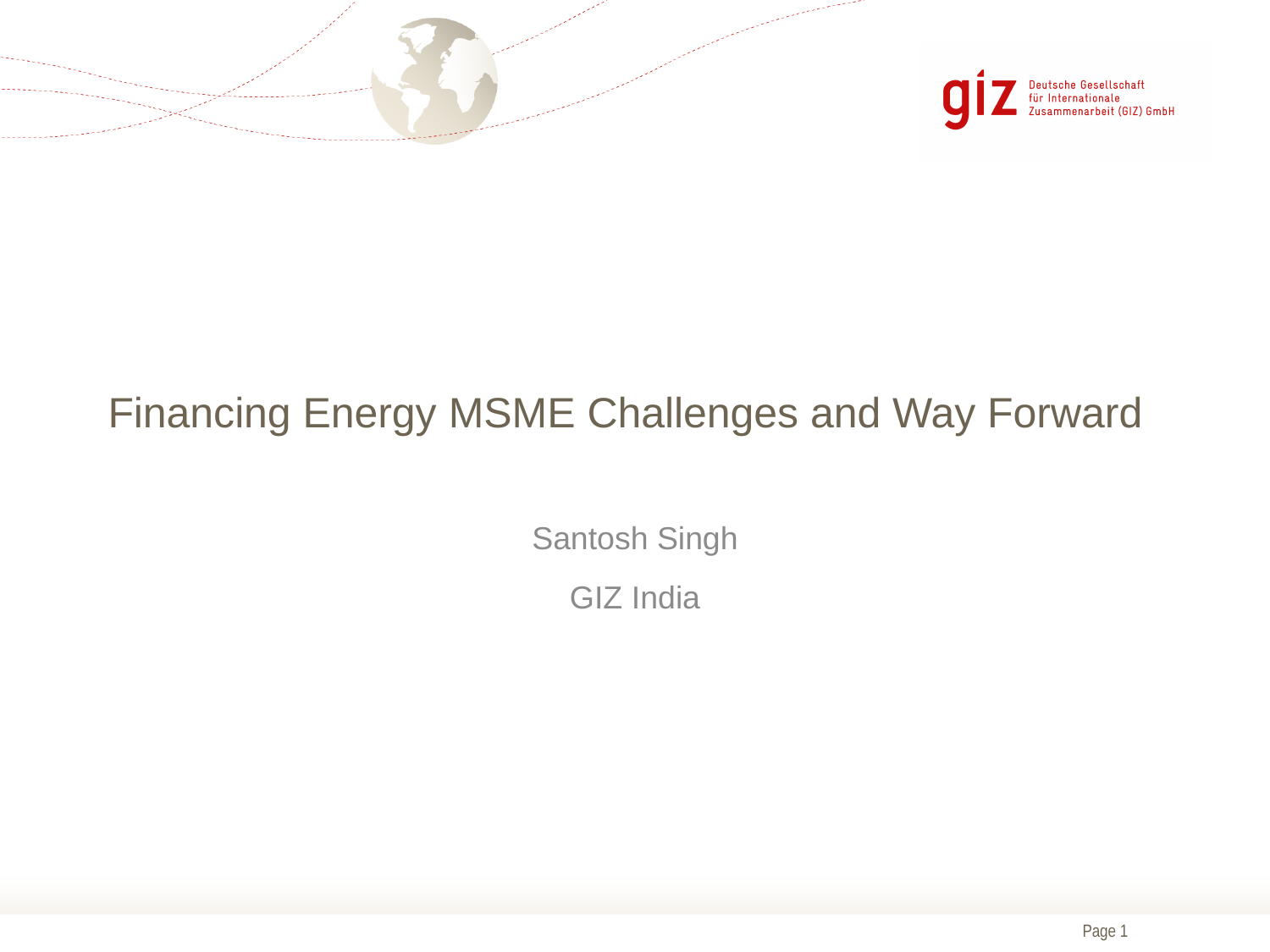

# Financing Energy MSME Challenges and Way Forward
Santosh Singh
GIZ India